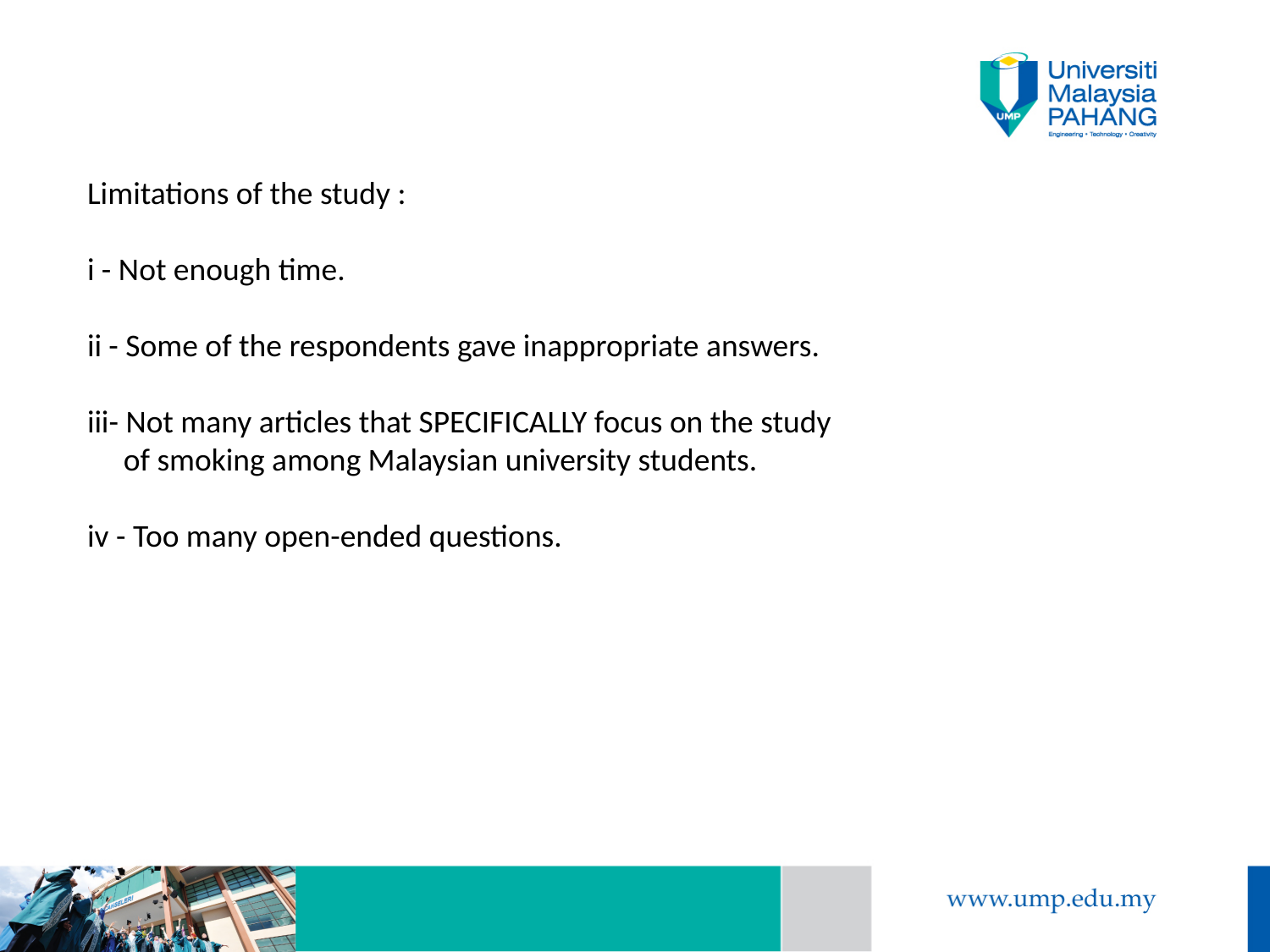

Limitations of the study :

i - Not enough time.

ii - Some of the respondents gave inappropriate answers.

iii- Not many articles that SPECIFICALLY focus on the study
     of smoking among Malaysian university students.

iv - Too many open-ended questions.